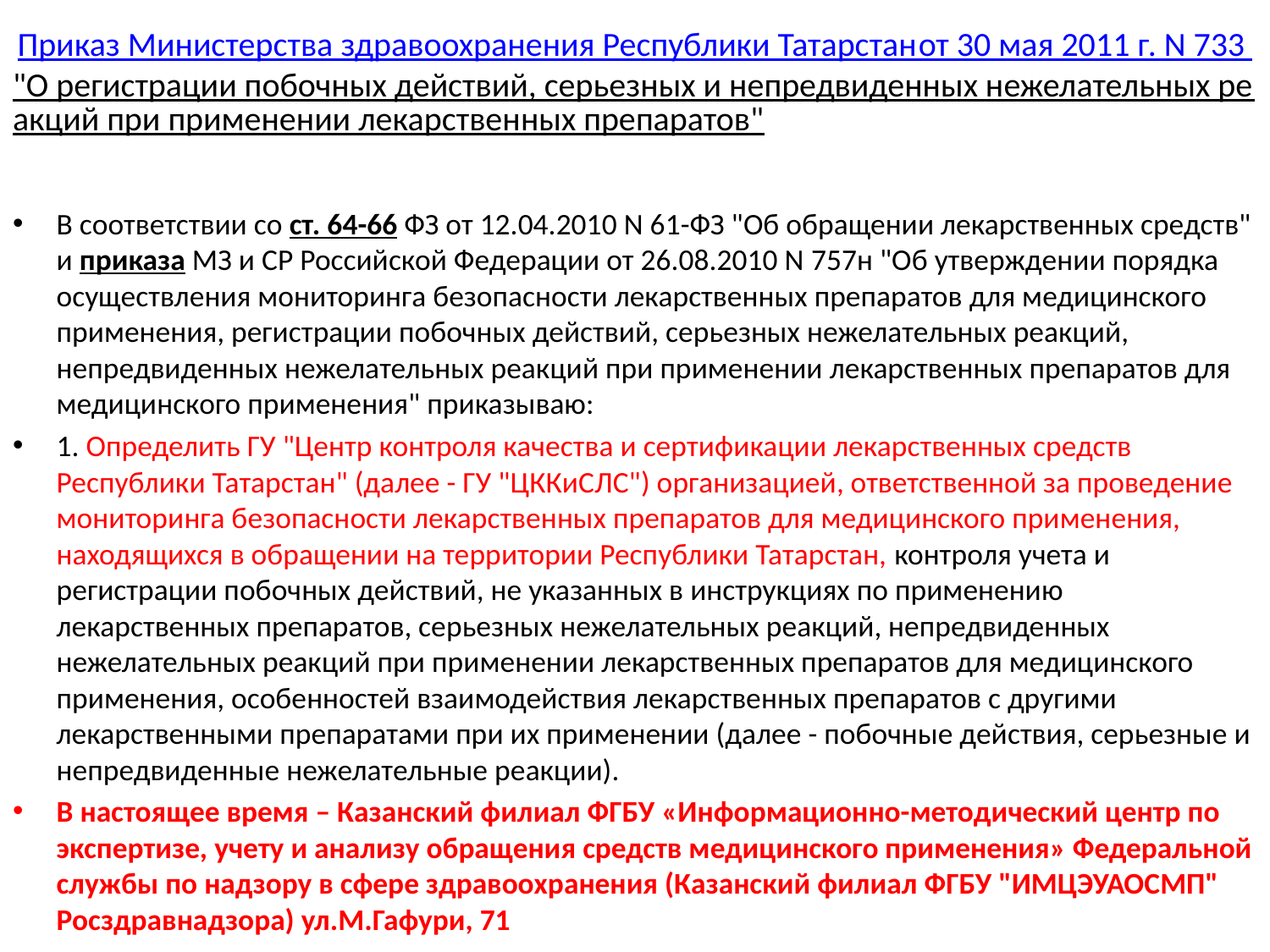

# Приказ Министерства здравоохранения Республики Татарстан от 30 мая 2011 г. N 733 "О регистрации побочных действий, серьезных и непредвиденных нежелательных реакций при применении лекарственных препаратов"
В соответствии со ст. 64-66 ФЗ от 12.04.2010 N 61-ФЗ "Об обращении лекарственных средств" и приказа МЗ и СР Российской Федерации от 26.08.2010 N 757н "Об утверждении порядка осуществления мониторинга безопасности лекарственных препаратов для медицинского применения, регистрации побочных действий, серьезных нежелательных реакций, непредвиденных нежелательных реакций при применении лекарственных препаратов для медицинского применения" приказываю:
1. Определить ГУ "Центр контроля качества и сертификации лекарственных средств Республики Татарстан" (далее - ГУ "ЦККиСЛС") организацией, ответственной за проведение мониторинга безопасности лекарственных препаратов для медицинского применения, находящихся в обращении на территории Республики Татарстан, контроля учета и регистрации побочных действий, не указанных в инструкциях по применению лекарственных препаратов, серьезных нежелательных реакций, непредвиденных нежелательных реакций при применении лекарственных препаратов для медицинского применения, особенностей взаимодействия лекарственных препаратов с другими лекарственными препаратами при их применении (далее - побочные действия, серьезные и непредвиденные нежелательные реакции).
В настоящее время – Казанский филиал ФГБУ «Информационно-методический центр по экспертизе, учету и анализу обращения средств медицинского применения» Федеральной службы по надзору в сфере здравоохранения (Казанский филиал ФГБУ "ИМЦЭУАОСМП" Росздравнадзора) ул.М.Гафури, 71